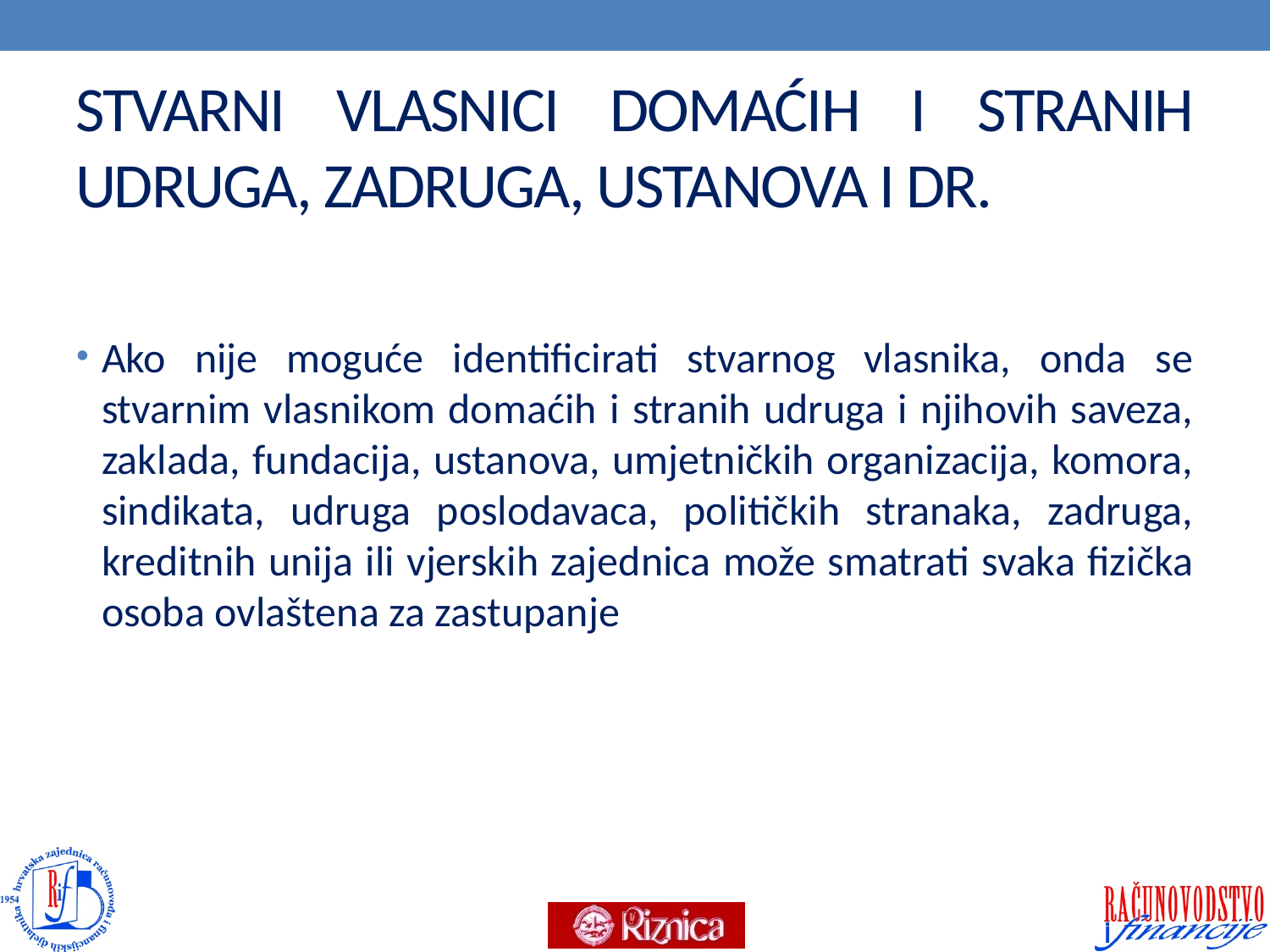

# STVARNI VLASNICI DOMAĆIH I STRANIH UDRUGA, ZADRUGA, USTANOVA I DR.

Ako nije moguće identificirati stvarnog vlasnika, onda se stvarnim vlasnikom domaćih i stranih udruga i njihovih saveza, zaklada, fundacija, ustanova, umjetničkih organizacija, komora, sindikata, udruga poslodavaca, političkih stranaka, zadruga, kreditnih unija ili vjerskih zajednica može smatrati svaka fizička osoba ovlaštena za zastupanje